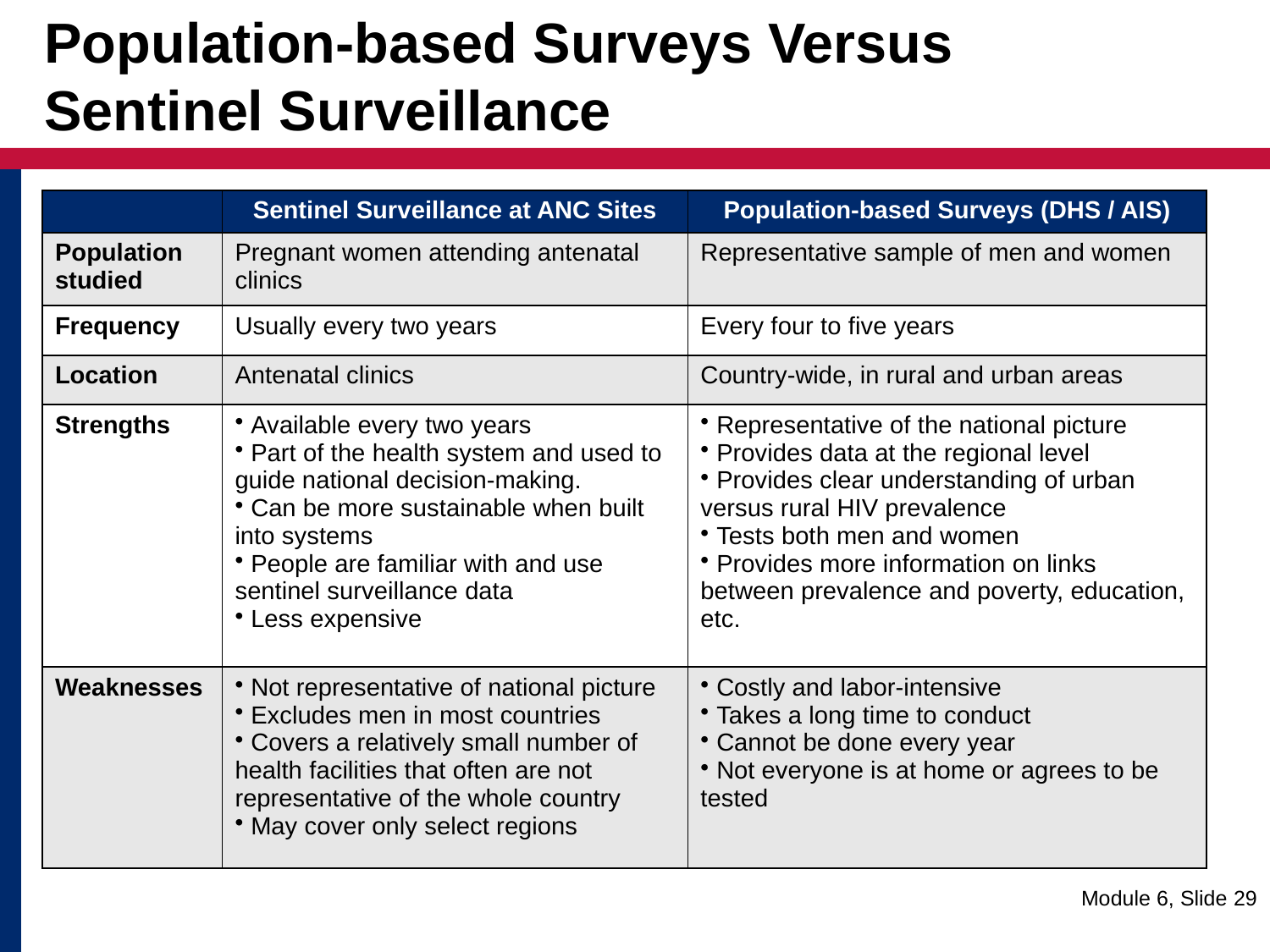

# Population-based Surveys Versus Sentinel Surveillance
|  | Sentinel Surveillance at ANC Sites | Population-based Surveys (DHS / AIS) |
| --- | --- | --- |
| Population studied | Pregnant women attending antenatal clinics | Representative sample of men and women |
| Frequency | Usually every two years | Every four to five years |
| Location | Antenatal clinics | Country-wide, in rural and urban areas |
| Strengths | Available every two years Part of the health system and used to guide national decision-making. Can be more sustainable when built into systems People are familiar with and use sentinel surveillance data Less expensive | Representative of the national picture Provides data at the regional level Provides clear understanding of urban versus rural HIV prevalence Tests both men and women Provides more information on links between prevalence and poverty, education, etc. |
| Weaknesses | Not representative of national picture Excludes men in most countries Covers a relatively small number of health facilities that often are not representative of the whole country May cover only select regions | Costly and labor-intensive Takes a long time to conduct Cannot be done every year Not everyone is at home or agrees to be tested |
Module 6, Slide 29